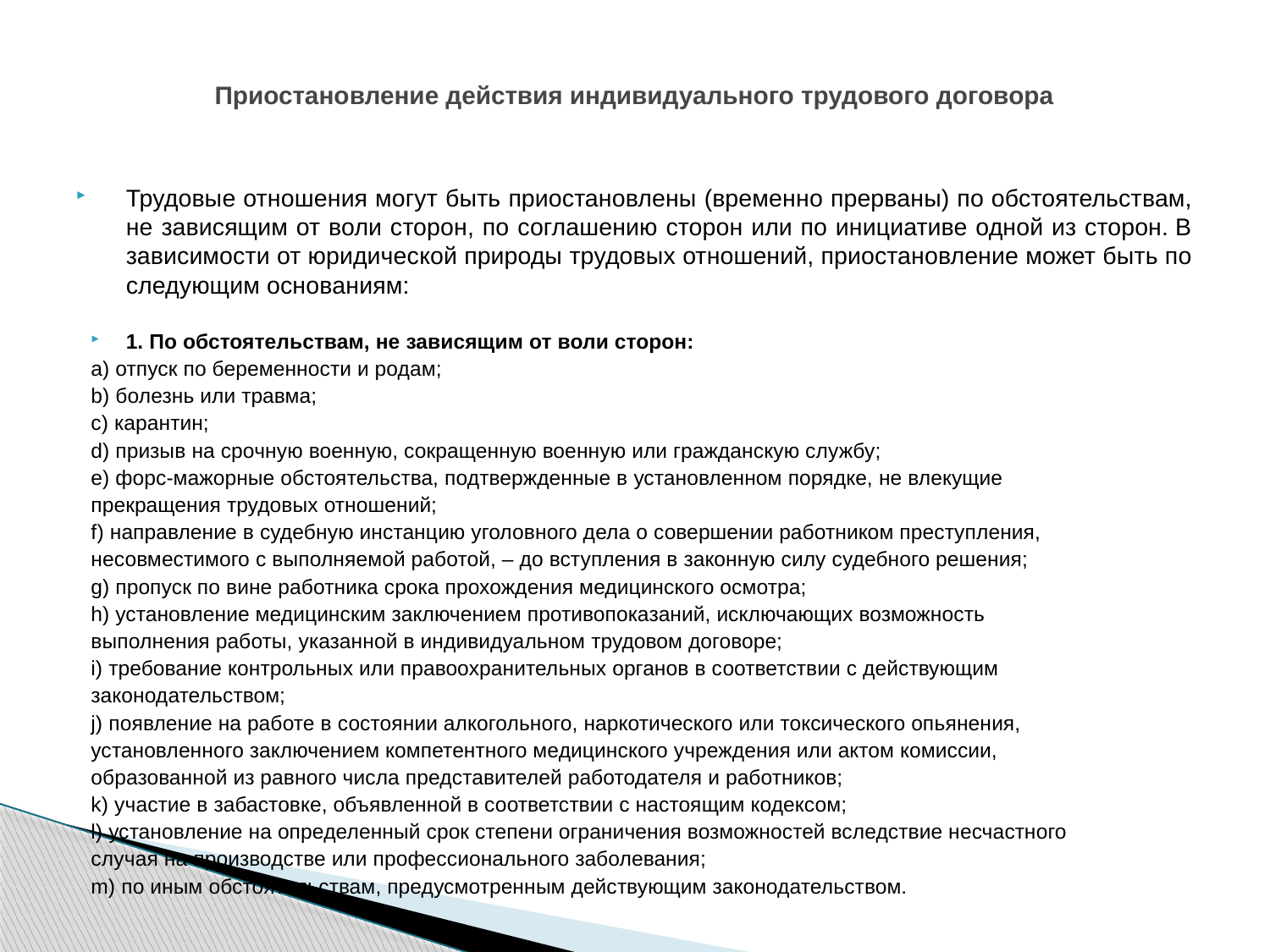

# Приостановление действия индивидуального трудового договора
Трудовые отношения могут быть приостановлены (временно прерваны) по обстоятельствам, не зависящим от воли сторон, по соглашению сторон или по инициативе одной из сторон. В зависимости от юридической природы трудовых отношений, приостановление может быть по следующим основаниям:

1. По обстоятельствам, не зависящим от воли сторон:
a) отпуск по беременности и родам;
b) болезнь или травма;
c) карантин;
d) призыв на срочную военную, сокращенную военную или гражданскую службу;
e) форс-мажорные обстоятельства, подтвержденные в установленном порядке, не влекущие
прекращения трудовых отношений;
f) направление в судебную инстанцию уголовного дела о совершении работником преступления,
несовместимого с выполняемой работой, – до вступления в законную силу судебного решения;
g) пропуск по вине работника срока прохождения медицинского осмотра;
h) установление медицинским заключением противопоказаний, исключающих возможность
выполнения работы, указанной в индивидуальном трудовом договоре;
i) требование контрольных или правоохранительных органов в соответствии с действующим
законодательством;
j) появление на работе в состоянии алкогольного, наркотического или токсического опьянения,
установленного заключением компетентного медицинского учреждения или актом комиссии,
образованной из равного числа представителей работодателя и работников;
k) участие в забастовке, объявленной в соответствии с настоящим кодексом;
l) установление на определенный срок степени ограничения возможностей вследствие несчастного
случая на производстве или профессионального заболевания;
m) по иным обстоятельствам, предусмотренным действующим законодательством.